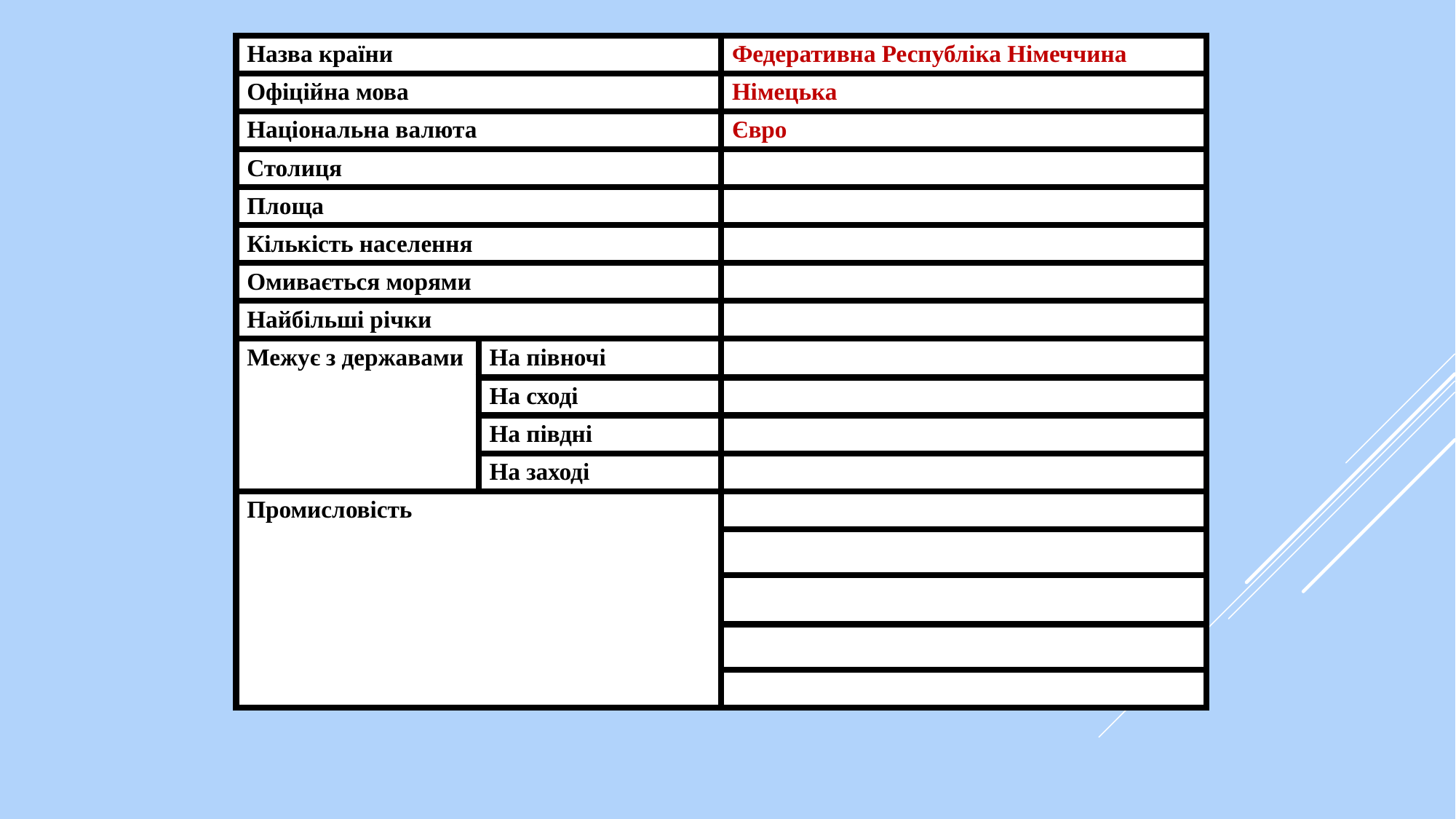

| Назва країни |  | Федеративна Республіка Німеччина |
| --- | --- | --- |
| Офіційна мова |  | Німецька |
| Національна валюта |  | Євро |
| Столиця |  |  |
| Площа |  |  |
| Кількість населення |  |  |
| Омивається морями |  |  |
| Найбільші річки |  |  |
| Межує з державами | На півночі |  |
|  | На сході |  |
|  | На півдні |  |
|  | На заході |  |
| Промисловість |  |  |
|  |  |  |
|  |  |  |
|  |  |  |
|  |  |  |